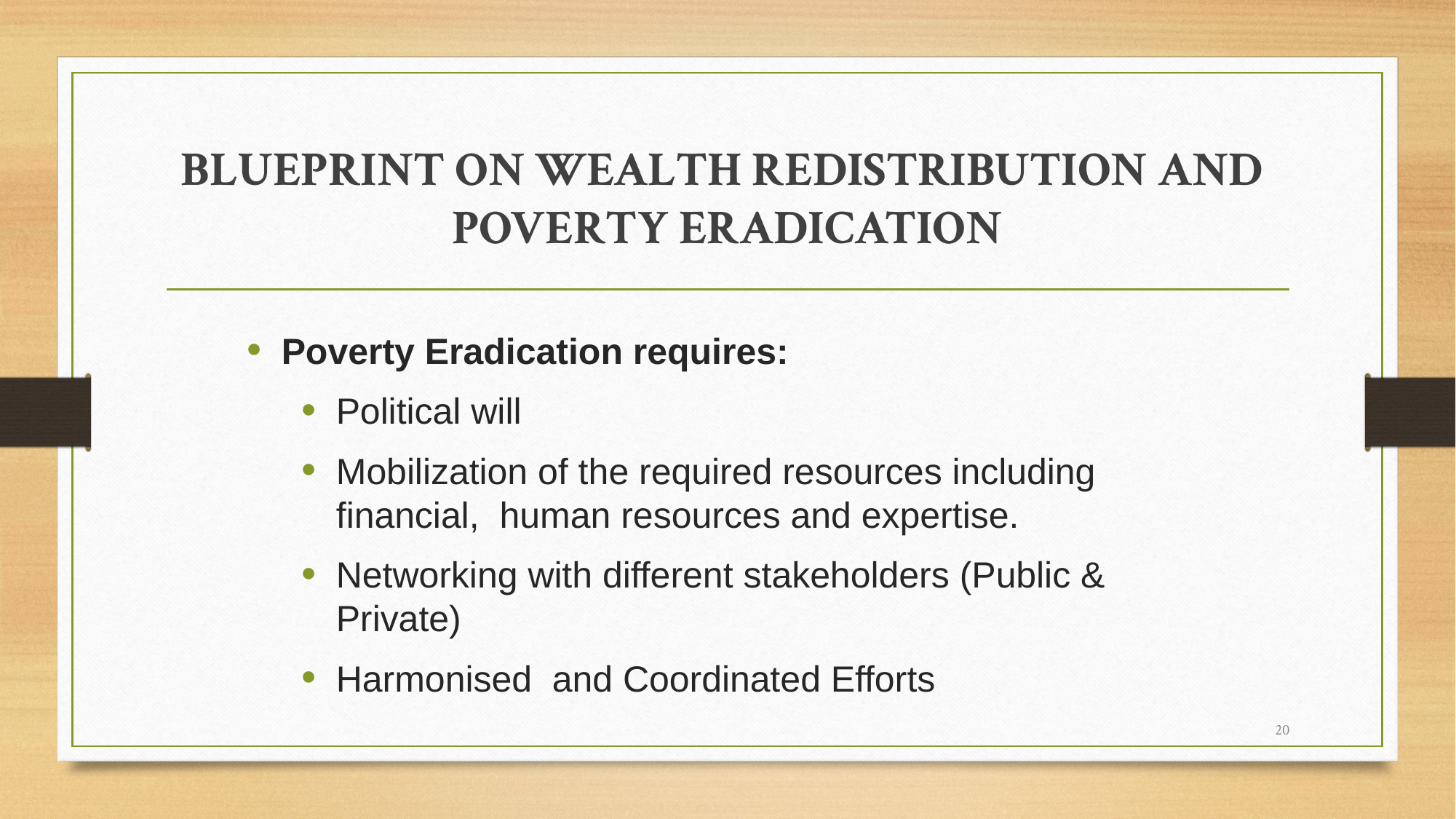

# BLUEPRINT ON WEALTH REDISTRIBUTION AND  POVERTY ERADICATION
Poverty Eradication requires:
Political will
Mobilization of the required resources including financial,  human resources and expertise.
Networking with different stakeholders (Public & Private)
Harmonised  and Coordinated Efforts
20